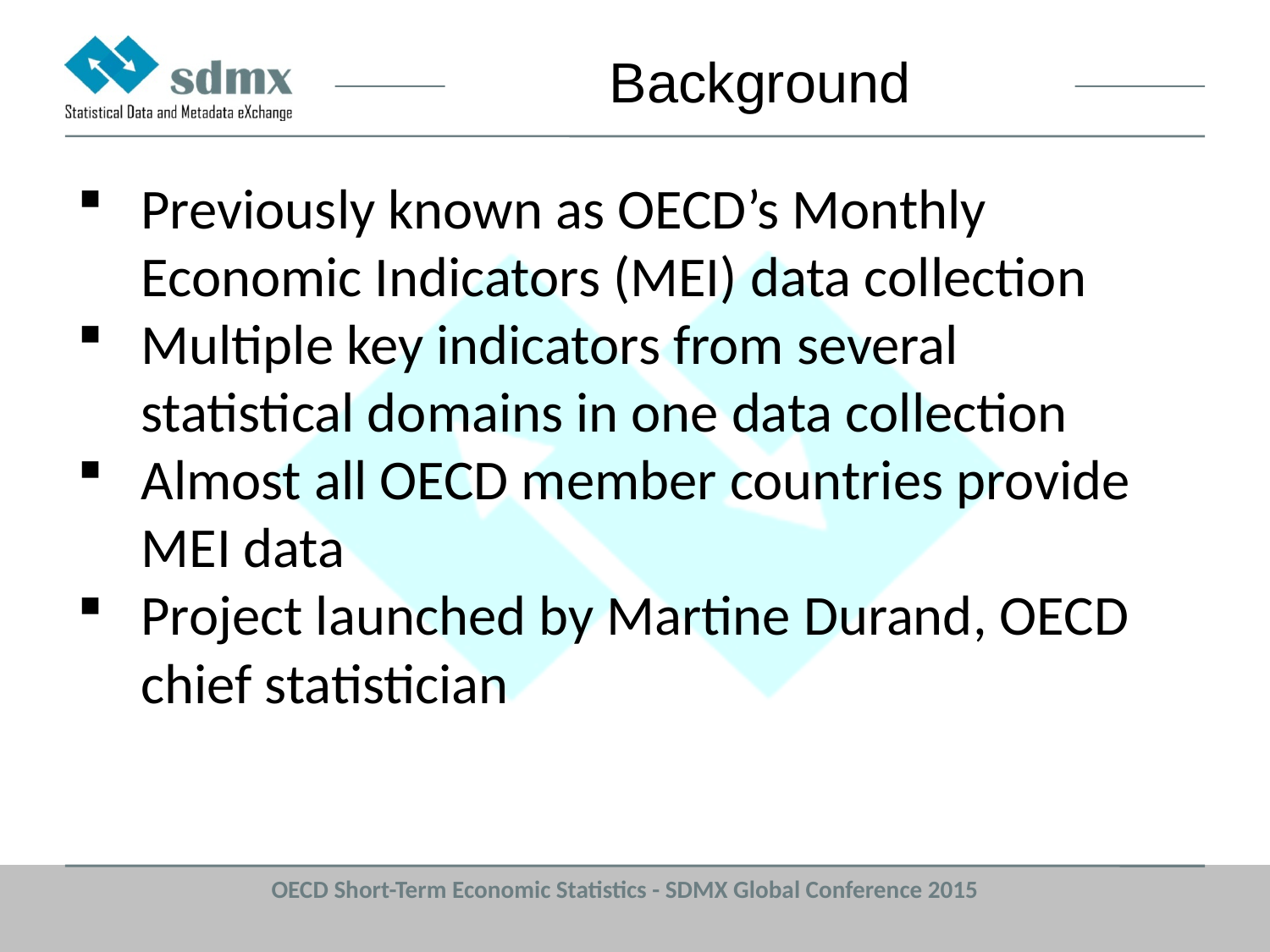

Background
Previously known as OECD’s Monthly Economic Indicators (MEI) data collection
Multiple key indicators from several statistical domains in one data collection
Almost all OECD member countries provide MEI data
Project launched by Martine Durand, OECD chief statistician

OECD Short-Term Economic Statistics - SDMX Global Conference 2015